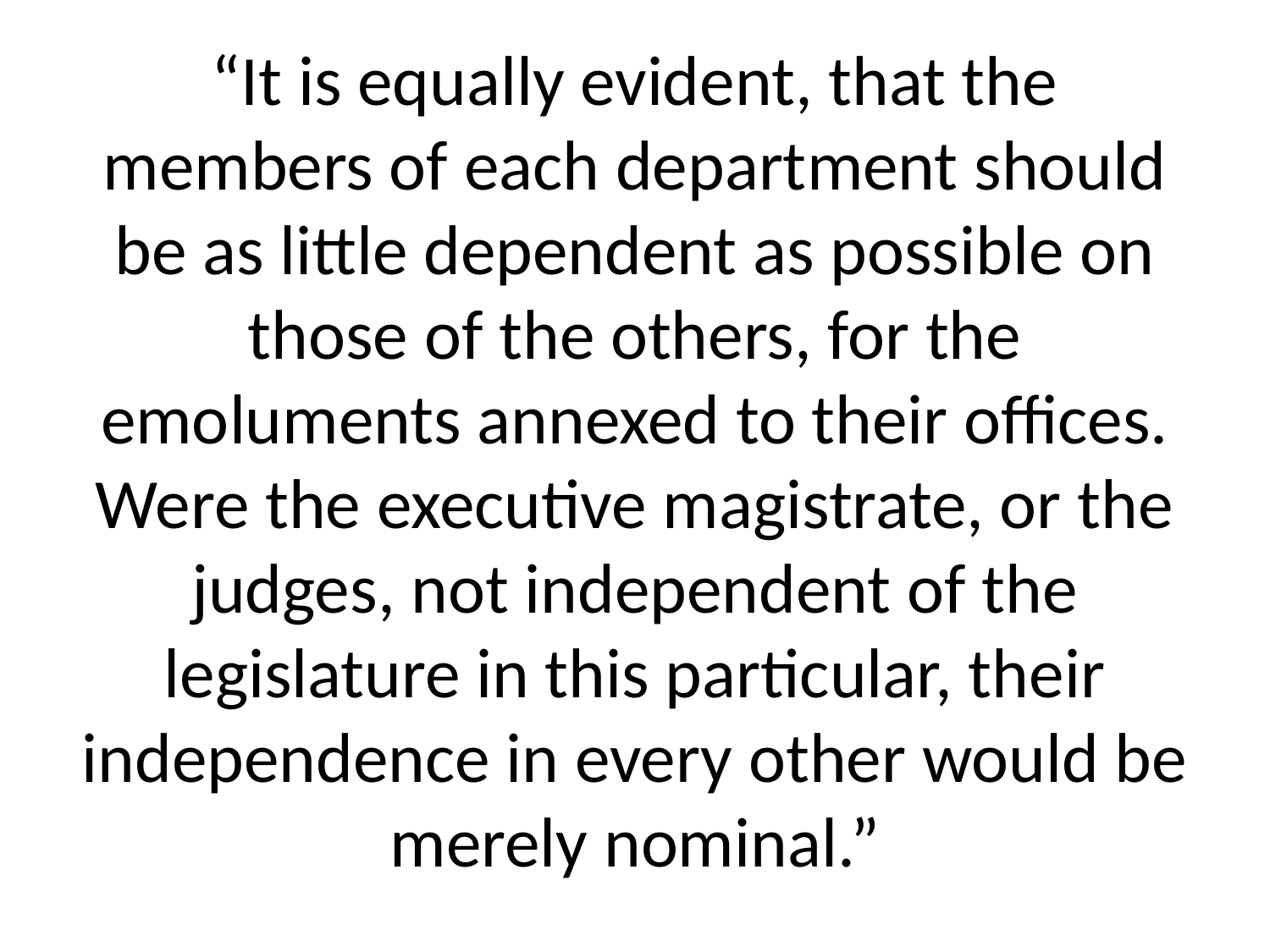

# “It is equally evident, that the members of each department should be as little dependent as possible on those of the others, for the emoluments annexed to their offices. Were the executive magistrate, or the judges, not independent of the legislature in this particular, their independence in every other would be merely nominal.”